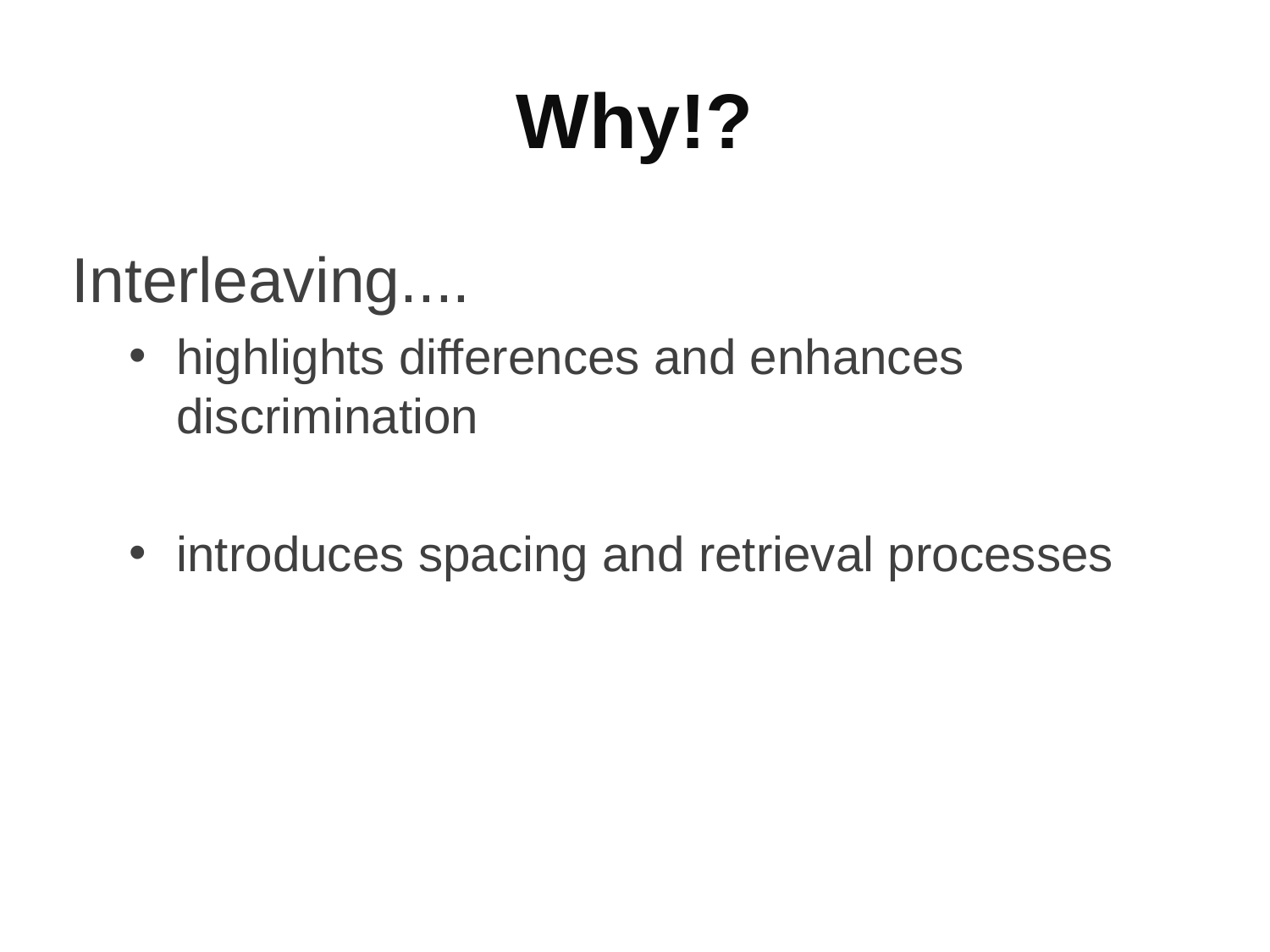

# Why!?
Interleaving....
highlights differences and enhances discrimination

introduces spacing and retrieval processes